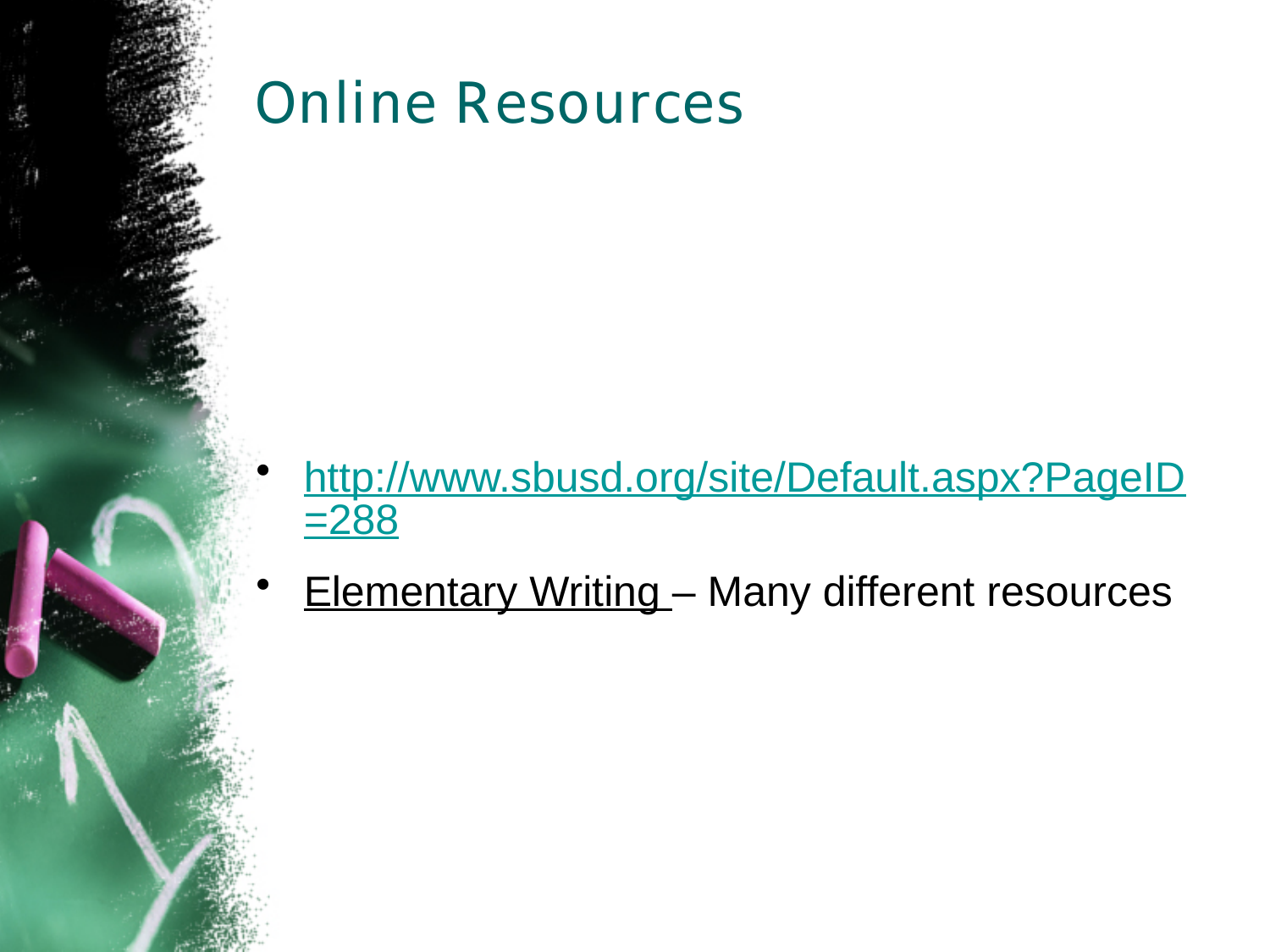

# Online Resources
http://www.sbusd.org/site/Default.aspx?PageID=288
Elementary Writing – Many different resources